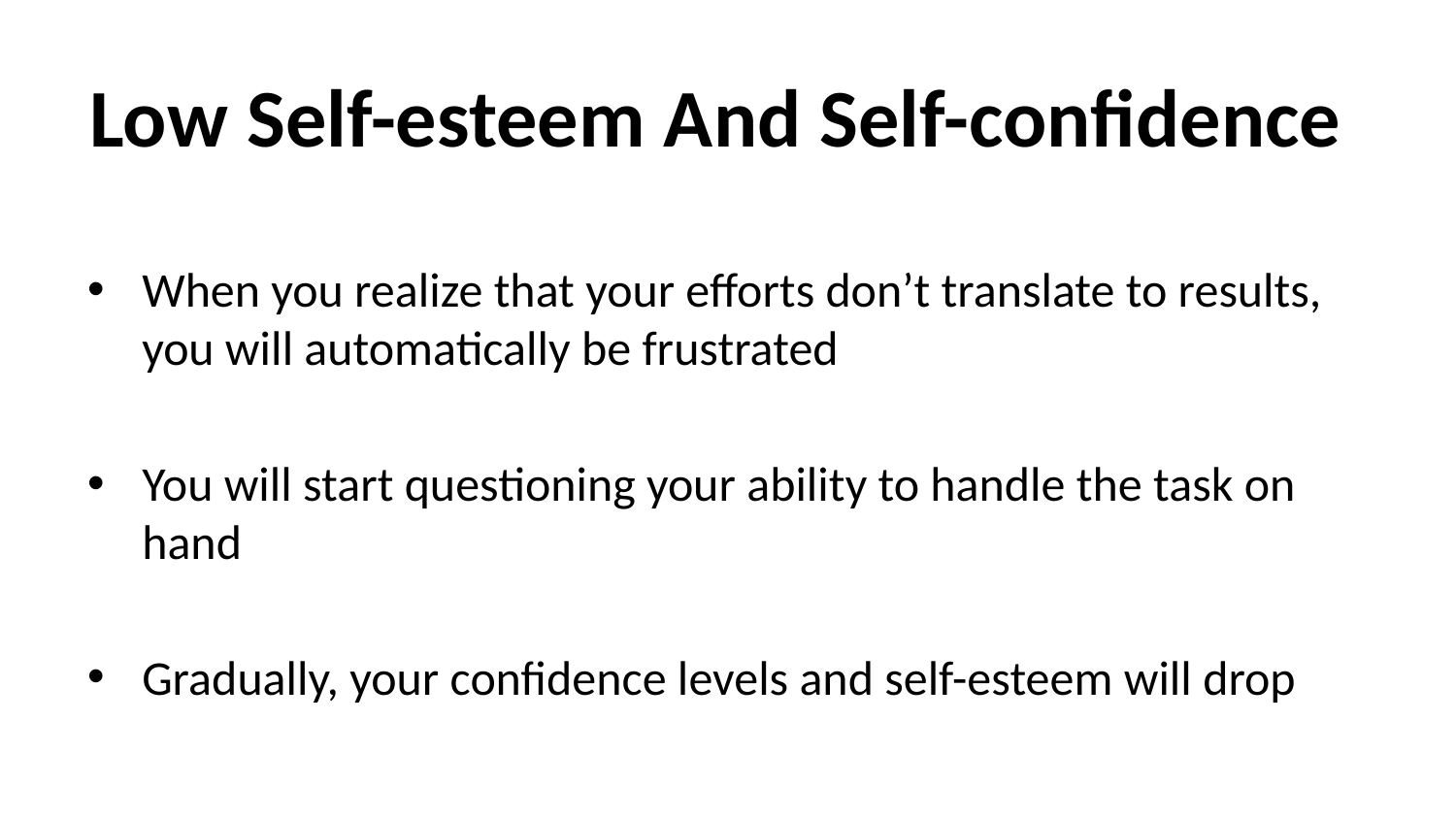

# Low Self-esteem And Self-confidence
When you realize that your efforts don’t translate to results, you will automatically be frustrated

You will start questioning your ability to handle the task on hand

Gradually, your confidence levels and self-esteem will drop